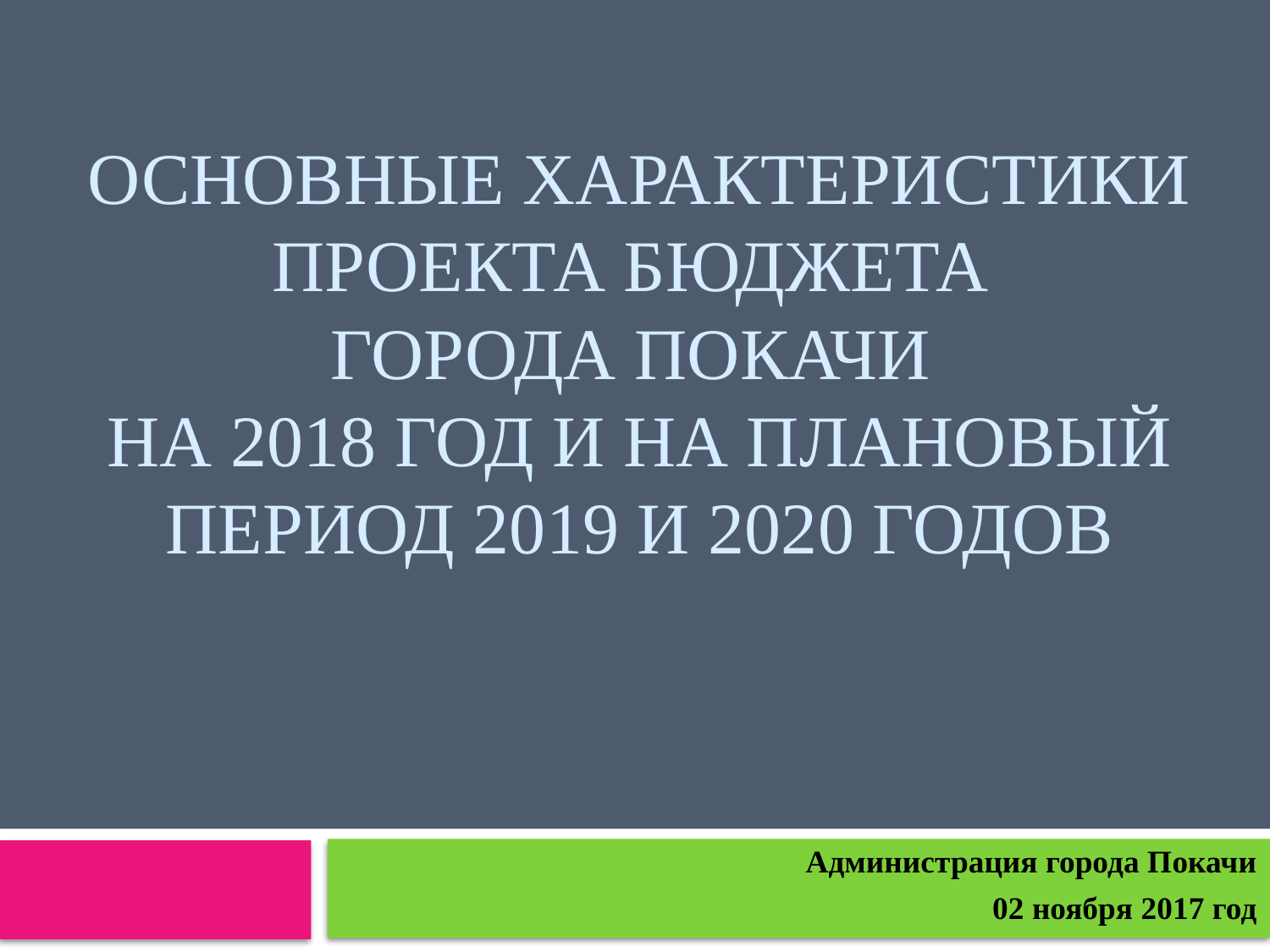

# Основные характеристики проекта бюджета города Покачи на 2018 год и на плановый период 2019 и 2020 годов
Администрация города Покачи
02 ноября 2017 год